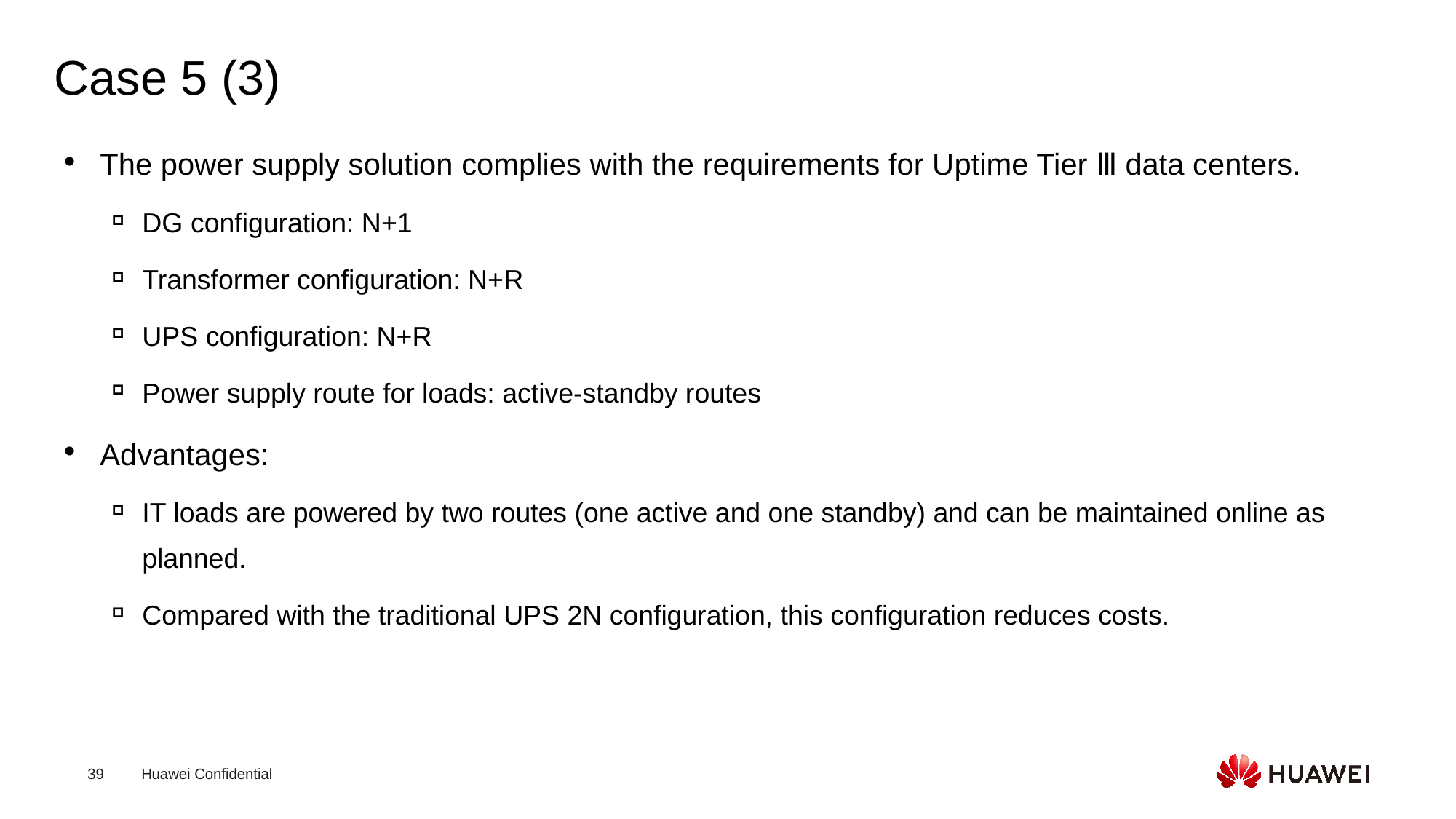

# Case 5 (3)
The power supply solution complies with the requirements for Uptime Tier Ⅲ data centers.
DG configuration: N+1
Transformer configuration: N+R
UPS configuration: N+R
Power supply route for loads: active-standby routes
Advantages:
IT loads are powered by two routes (one active and one standby) and can be maintained online as planned.
Compared with the traditional UPS 2N configuration, this configuration reduces costs.